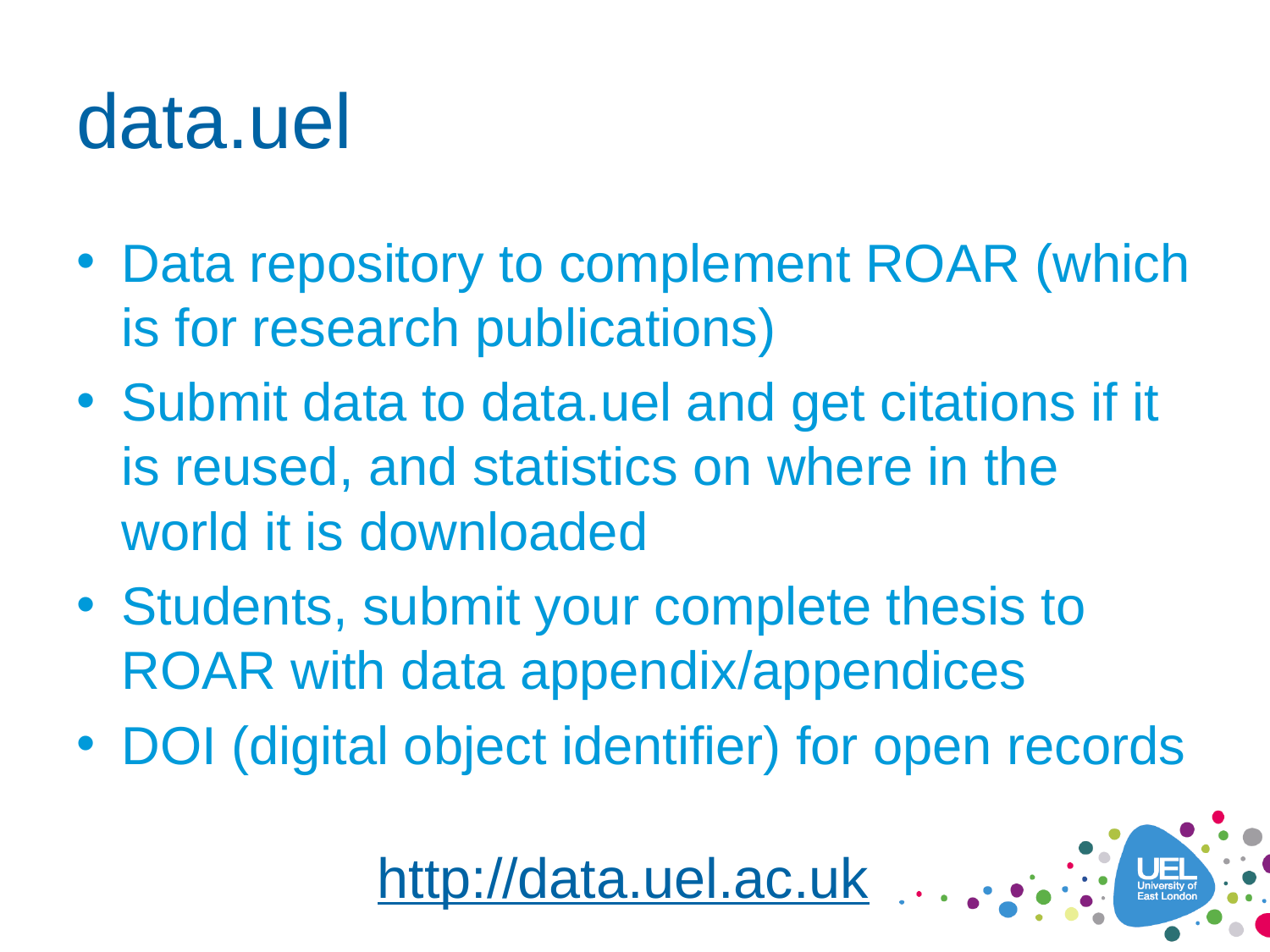

# data.uel
Data repository to complement ROAR (which is for research publications)
Submit data to data.uel and get citations if it is reused, and statistics on where in the world it is downloaded
Students, submit your complete thesis to ROAR with data appendix/appendices
DOI (digital object identifier) for open records
http://data.uel.ac.uk